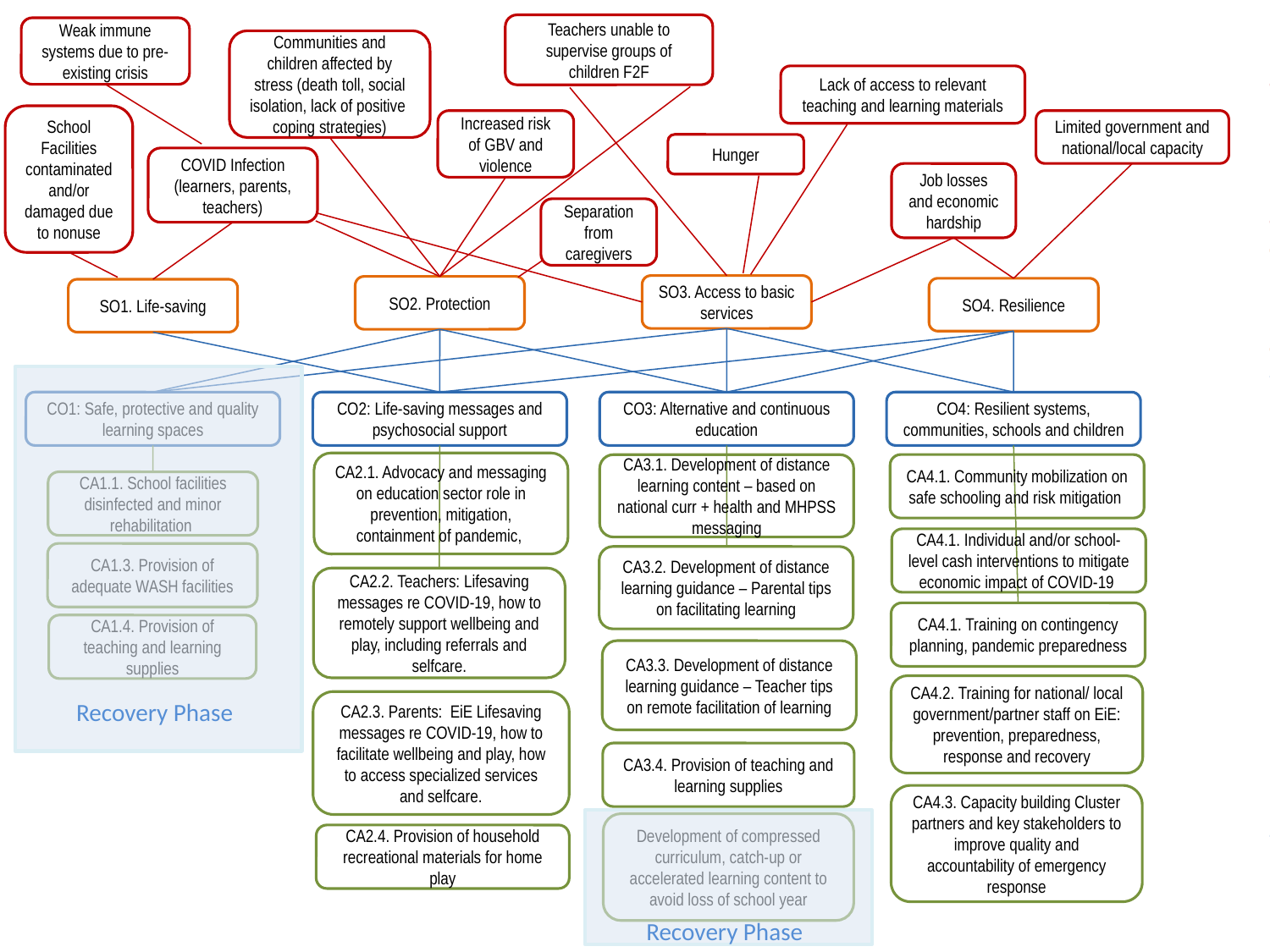

Teachers unable to supervise groups of children F2F
Weak immune systems due to pre-existing crisis
Communities and children affected by stress (death toll, social isolation, lack of positive  coping strategies)
Lack of access to relevant teaching and learning materials

Needs:
School Facilities contaminated and/or damaged due to nonuse
Increased risk of GBV and violence
Limited government and national/local capacity
Humanitarian/Cluster Needs Overview
Hunger
COVID Infection (learners, parents, teachers)
Job losses and economic hardship
Separation from caregivers

Humanitarian Response Plan
SO3. Access to basic services
SO2. Protection
SO4. Resilience
Strategic Objectives (SO):
SO1. Life-saving

Cluster Objectives (CO):
CO1: Safe, protective and quality learning spaces
CO2: Life-saving messages and psychosocial support
CO3: Alternative and continuous education
CO4: Resilient systems, communities, schools and children
CA2.1. Advocacy and messaging on education sector role in prevention, mitigation, containment of pandemic,
CA4.1. Community mobilization on safe schooling and risk mitigation
CA3.1. Development of distance learning content – based on national curr + health and MHPSS messaging
Cluster Activities (CA):
CA1.1. School facilities disinfected and minor rehabilitation
CA4.1. Individual and/or school-level cash interventions to mitigate economic impact of COVID-19
CA1.3. Provision of adequate WASH facilities
CA3.2. Development of distance learning guidance – Parental tips on facilitating learning
Education Cluster Strategy Response Framework
CA2.2. Teachers: Lifesaving messages re COVID-19, how to remotely support wellbeing and play, including referrals and selfcare.
CA4.1. Training on contingency planning, pandemic preparedness
CA1.4. Provision of teaching and learning supplies
CA3.3. Development of distance learning guidance – Teacher tips on remote facilitation of learning
CA4.2. Training for national/ local government/partner staff on EiE: prevention, preparedness, response and recovery
Recovery Phase
CA2.3. Parents:  EiE Lifesaving messages re COVID-19, how to facilitate wellbeing and play, how to access specialized services and selfcare.
CA3.4. Provision of teaching and learning supplies
CA4.3. Capacity building Cluster partners and key stakeholders to improve quality and accountability of emergency response

Development of compressed curriculum, catch-up or accelerated learning content to avoid loss of school year
CA2.4. Provision of household recreational materials for home play
Recovery Phase